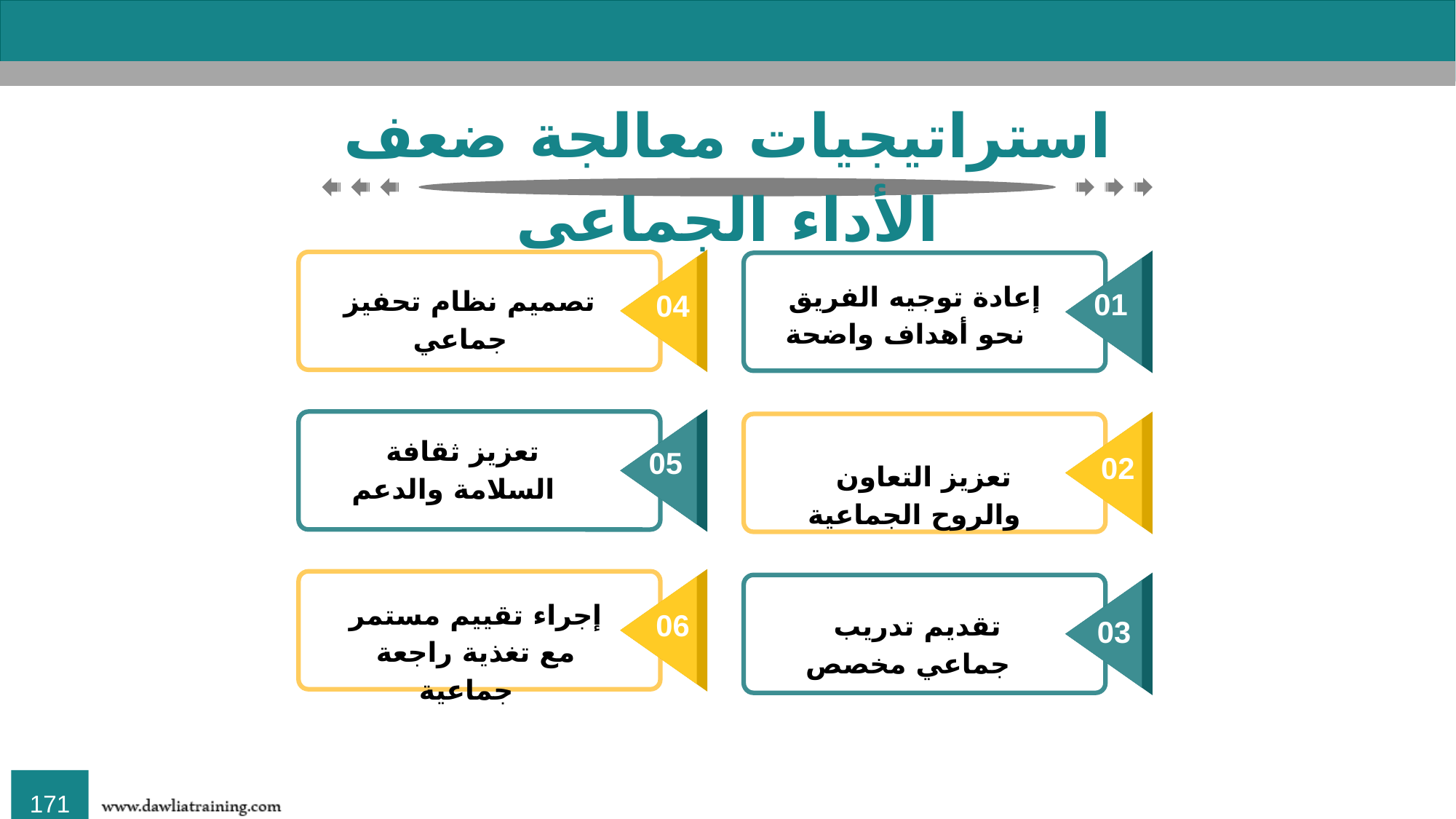

استراتيجيات معالجة ضعف الأداء الجماعي

تصميم نظام تحفيز جماعي
04

إعادة توجيه الفريق نحو أهداف واضحة
01

تعزيز ثقافة السلامة والدعم
05

02
تعزيز التعاون والروح الجماعية

إجراء تقييم مستمر مع تغذية راجعة جماعية
06

تقديم تدريب جماعي مخصص
03